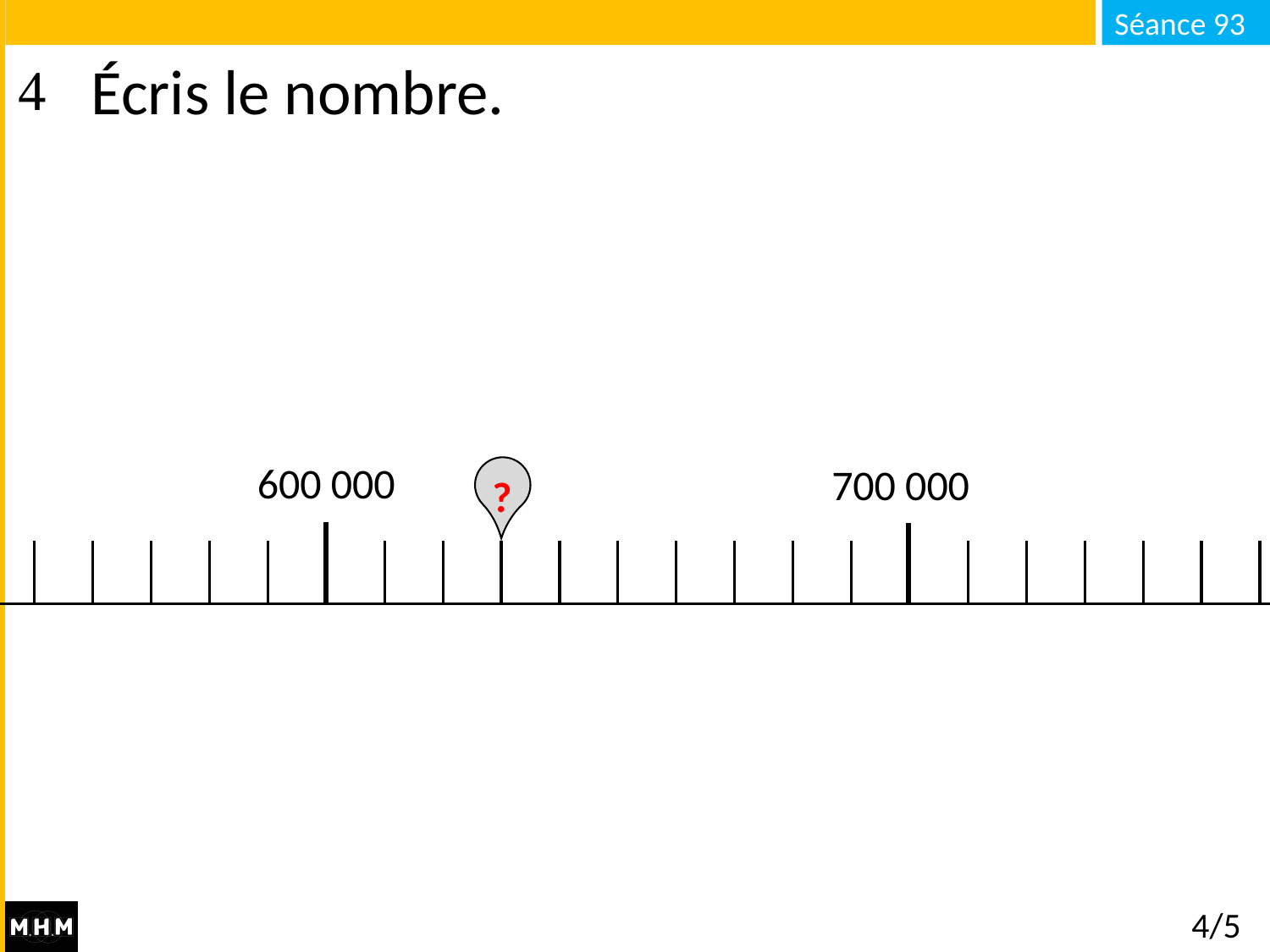

# Écris le nombre.
600 000
700 000

?
4/5